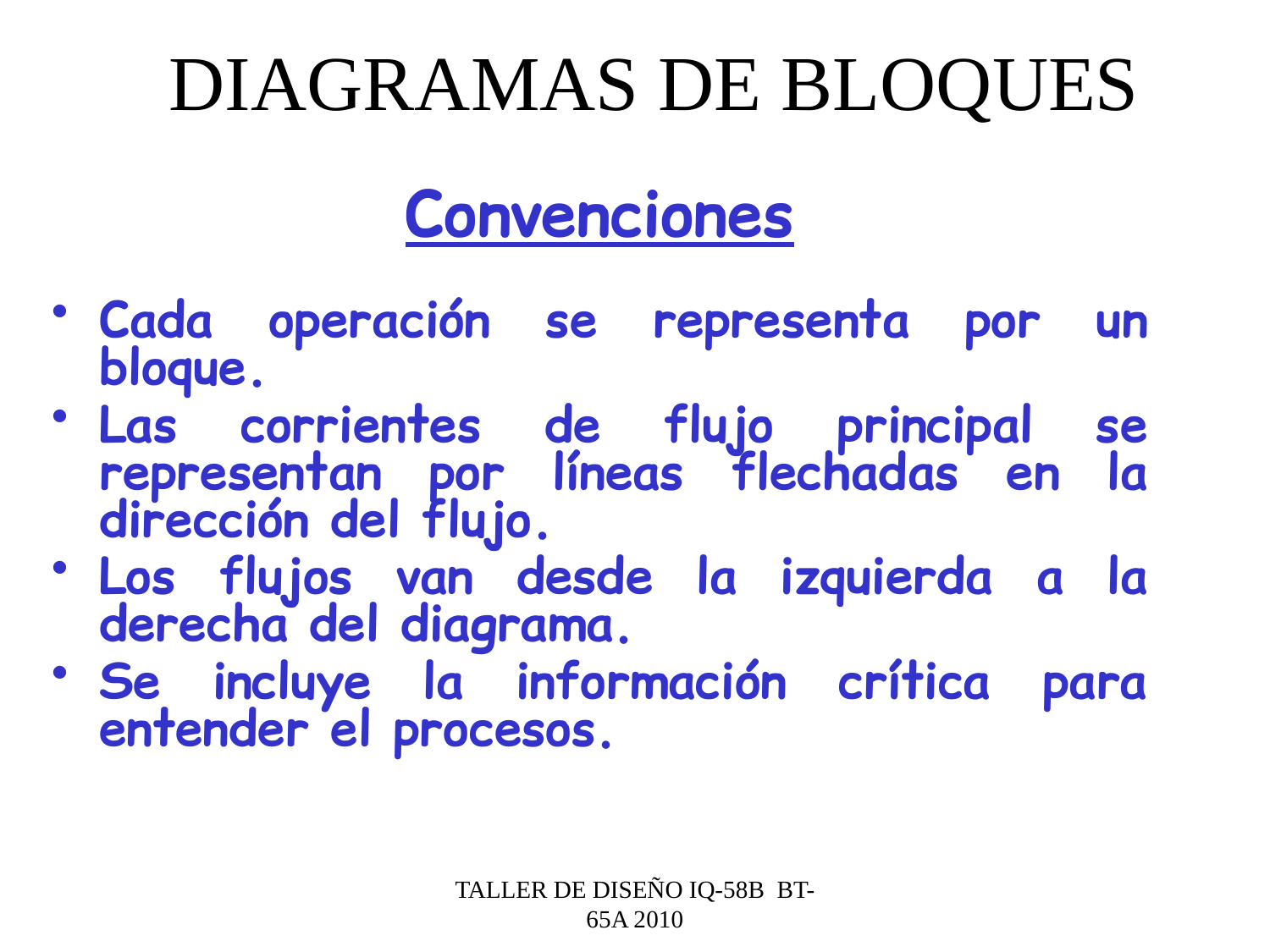

# DIAGRAMAS DE BLOQUES
Convenciones

Cada operación se representa por un bloque.
Las corrientes de flujo principal se representan por líneas flechadas en la dirección del flujo.
Los flujos van desde la izquierda a la derecha del diagrama.
Se incluye la información crítica para entender el procesos.
TALLER DE DISEÑO IQ-58B  BT-65A 2010